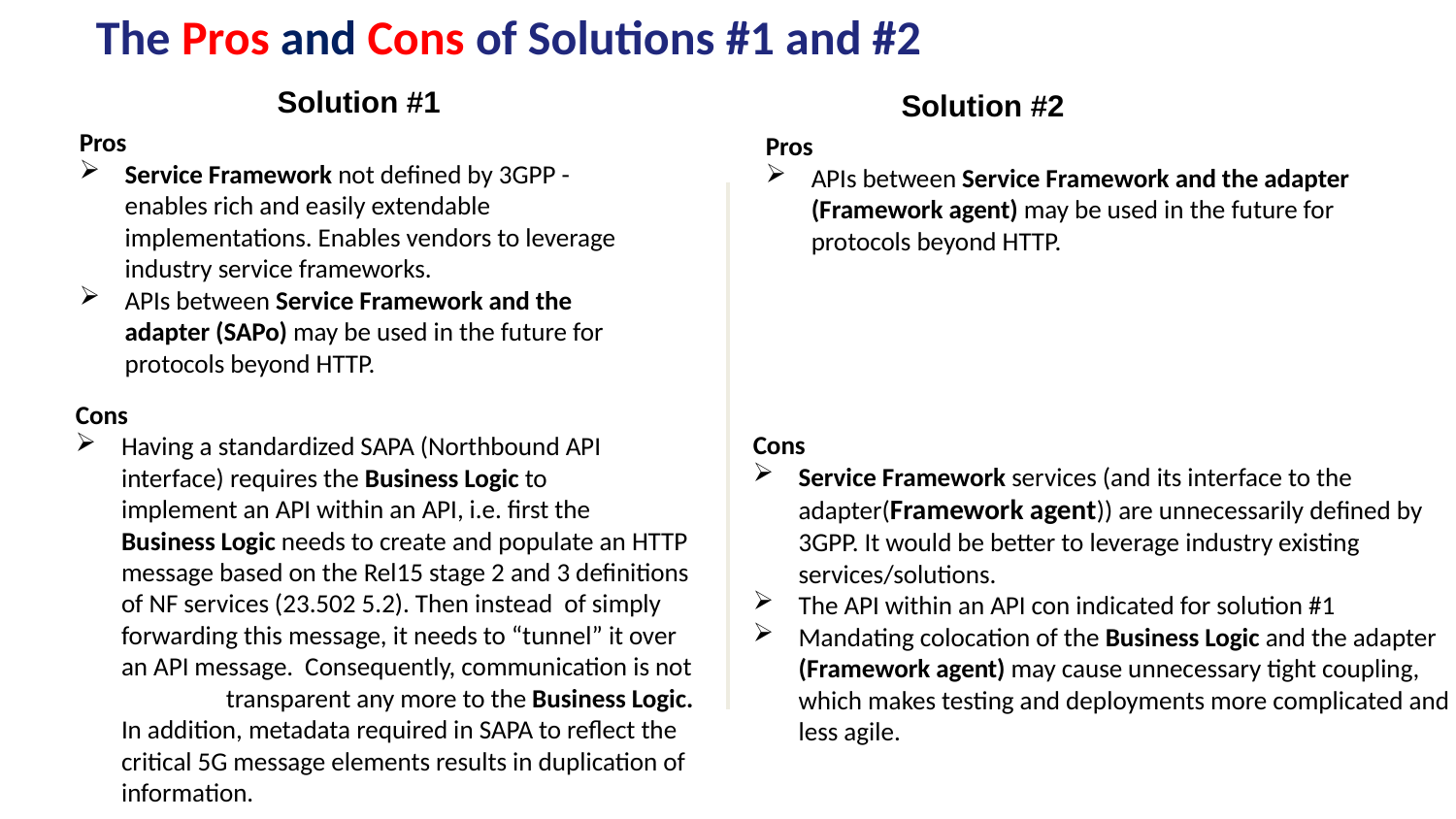

# The Pros and Cons of Solutions #1 and #2
Solution #1
Solution #2
Pros
Service Framework not defined by 3GPP -           enables rich and easily extendable                       implementations. Enables vendors to leverage industry service frameworks.
APIs between Service Framework and the          adapter (SAPo) may be used in the future for protocols beyond HTTP.
Pros
APIs between Service Framework and the adapter (Framework agent) may be used in the future for protocols beyond HTTP.
Cons
Having a standardized SAPA (Northbound API     interface) requires the Business Logic to                implement an API within an API, i.e. first the          Business Logic needs to create and populate an HTTP message based on the Rel15 stage 2 and 3 definitions of NF services (23.502 5.2). Then instead  of simply forwarding this message, it needs to “tunnel” it over an API message.  Consequently, communication is not                    transparent any more to the Business Logic. In addition, metadata required in SAPA to reflect the critical 5G message elements results in duplication of information.
Cons
Service Framework services (and its interface to the adapter(Framework agent)) are unnecessarily defined by 3GPP. It would be better to leverage industry existing services/solutions.
The API within an API con indicated for solution #1
Mandating colocation of the Business Logic and the adapter (Framework agent) may cause unnecessary tight coupling, which makes testing and deployments more complicated and less agile.